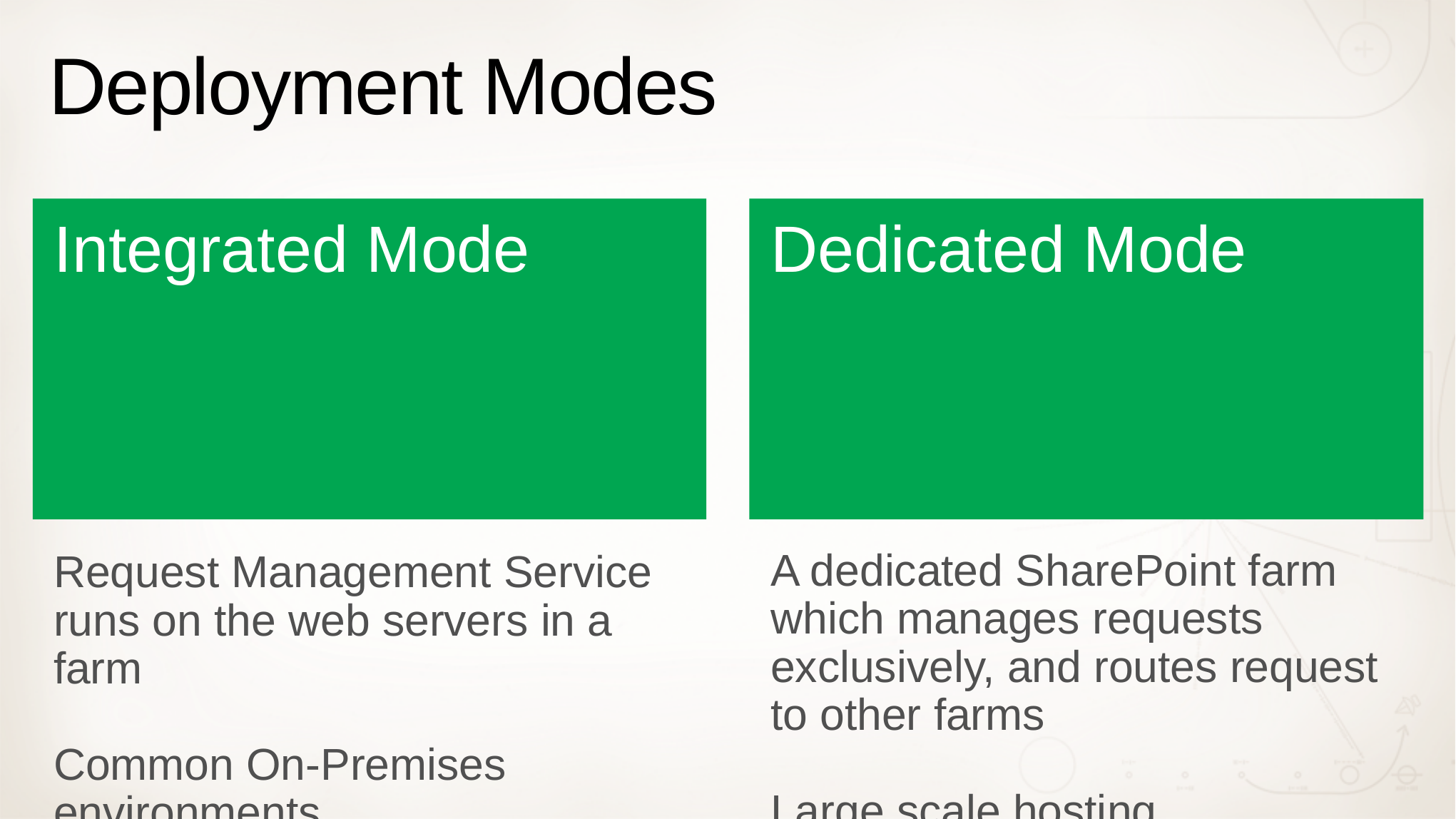

# Deployment Modes
Integrated Mode
Dedicated Mode
A dedicated SharePoint farm which manages requests exclusively, and routes request to other farms

Large scale hosting environments
Request Management Service runs on the web servers in a farm

Common On-Premises environments